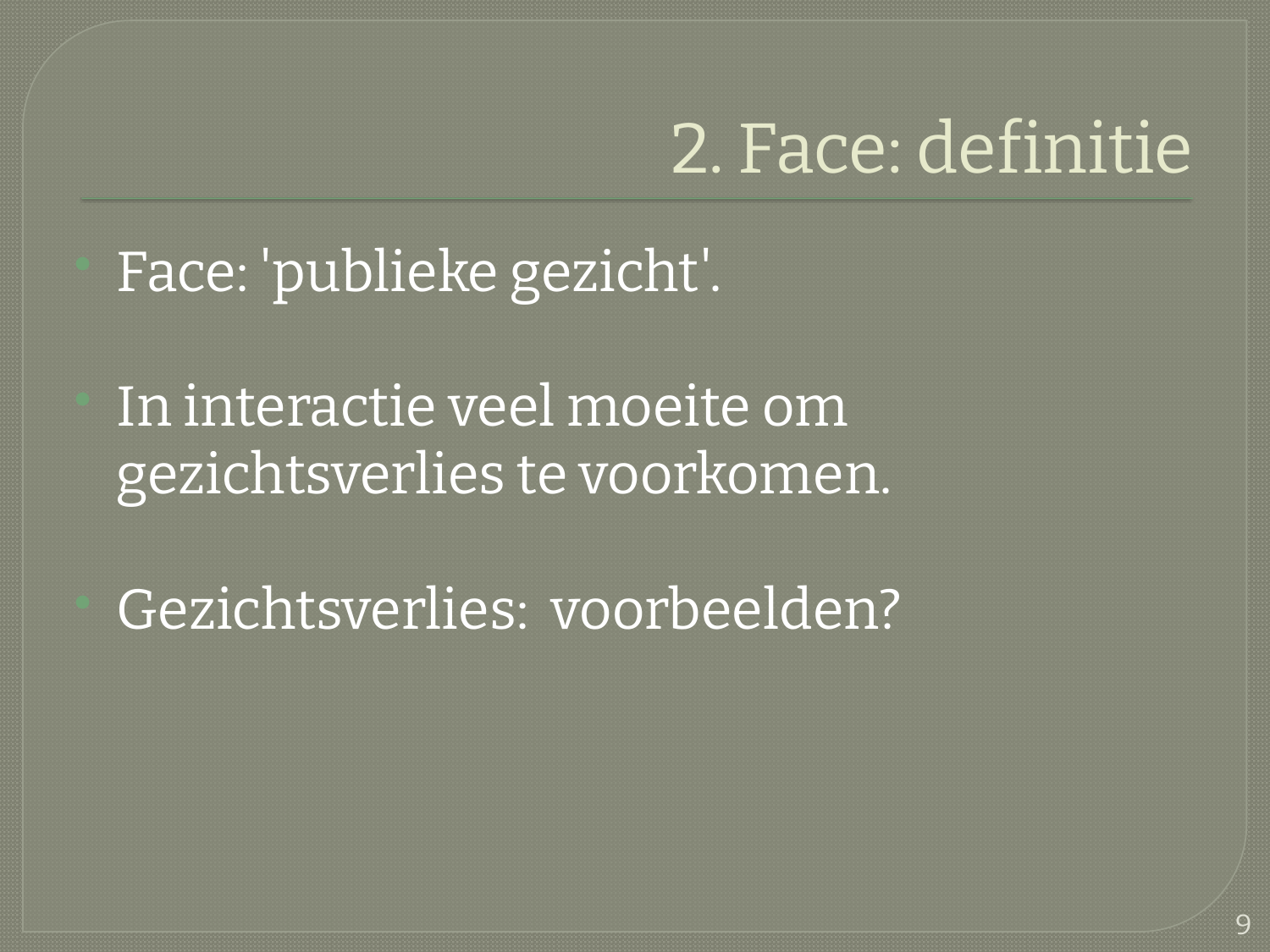

# 2. Face: definitie
Face: 'publieke gezicht'.

In interactie veel moeite om gezichtsverlies te voorkomen.

Gezichtsverlies:  voorbeelden?
9